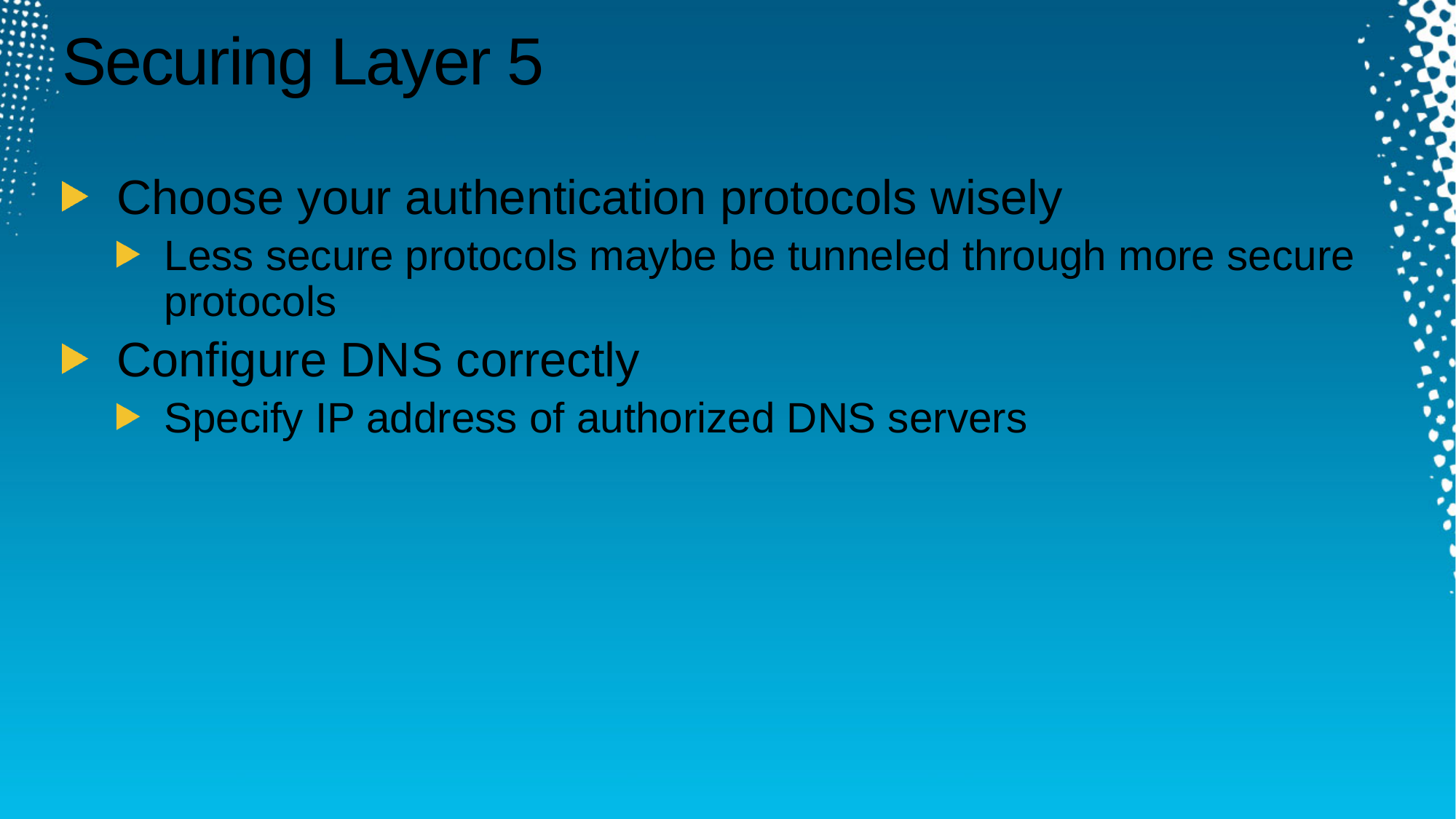

# Securing Layer 5
Choose your authentication protocols wisely
Less secure protocols maybe be tunneled through more secure protocols
Configure DNS correctly
Specify IP address of authorized DNS servers